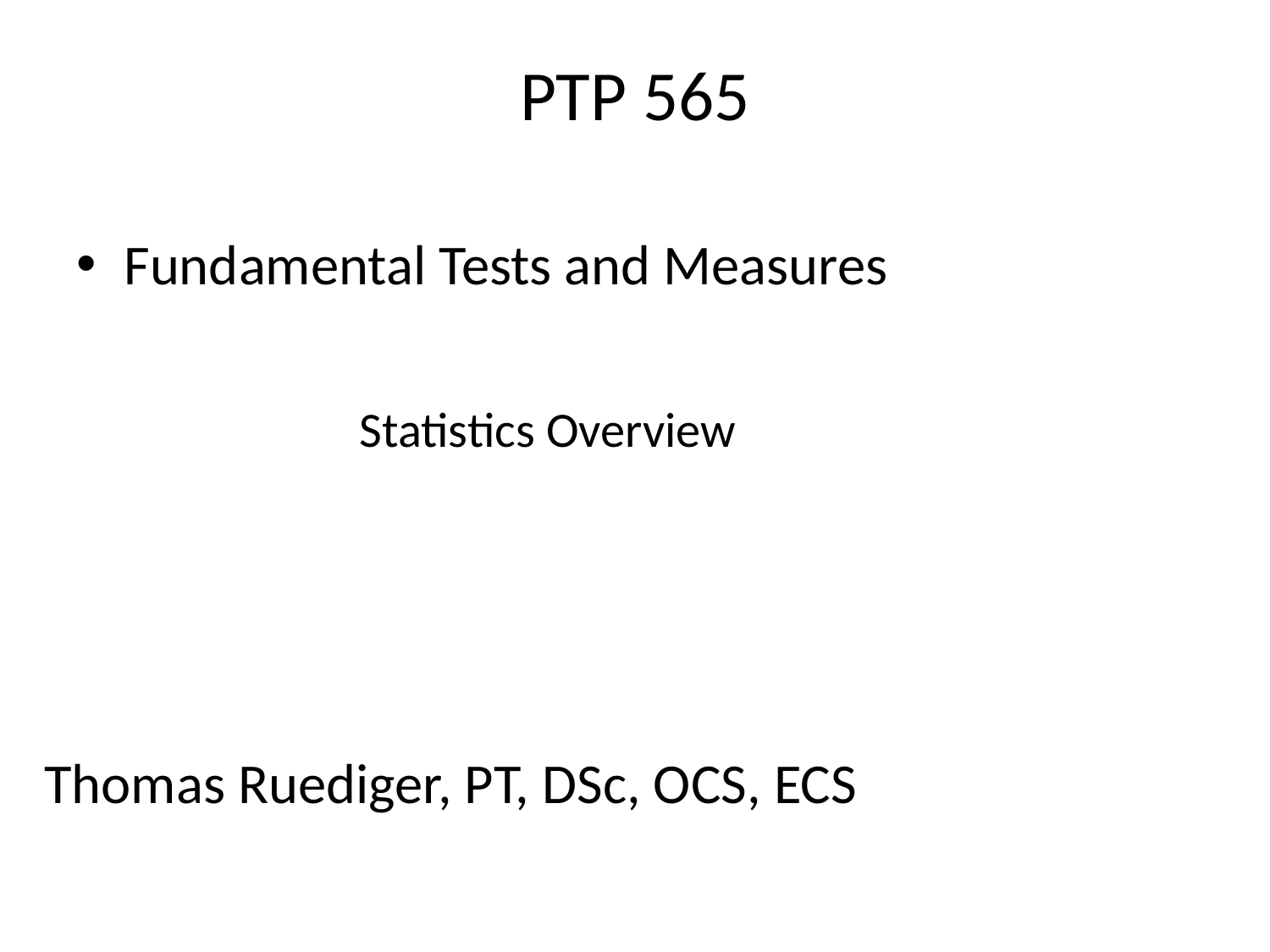

# PTP 565
Fundamental Tests and Measures

Statistics Overview

Thomas Ruediger, PT, DSc, OCS, ECS